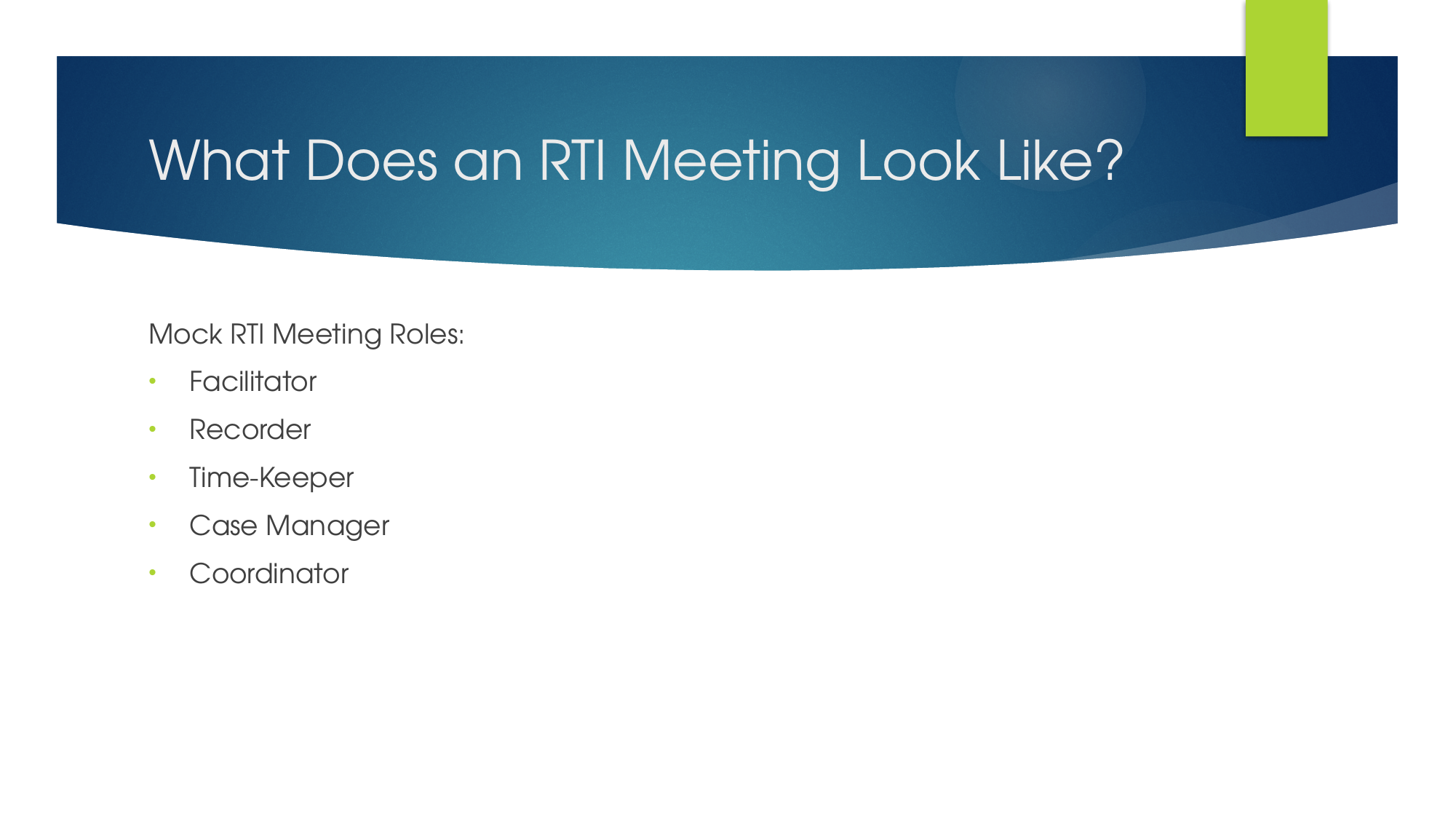

# What Does an RTI Meeting Look Like?
Mock RTI Meeting Roles:
Facilitator
Recorder
Time-Keeper
Case Manager
Coordinator